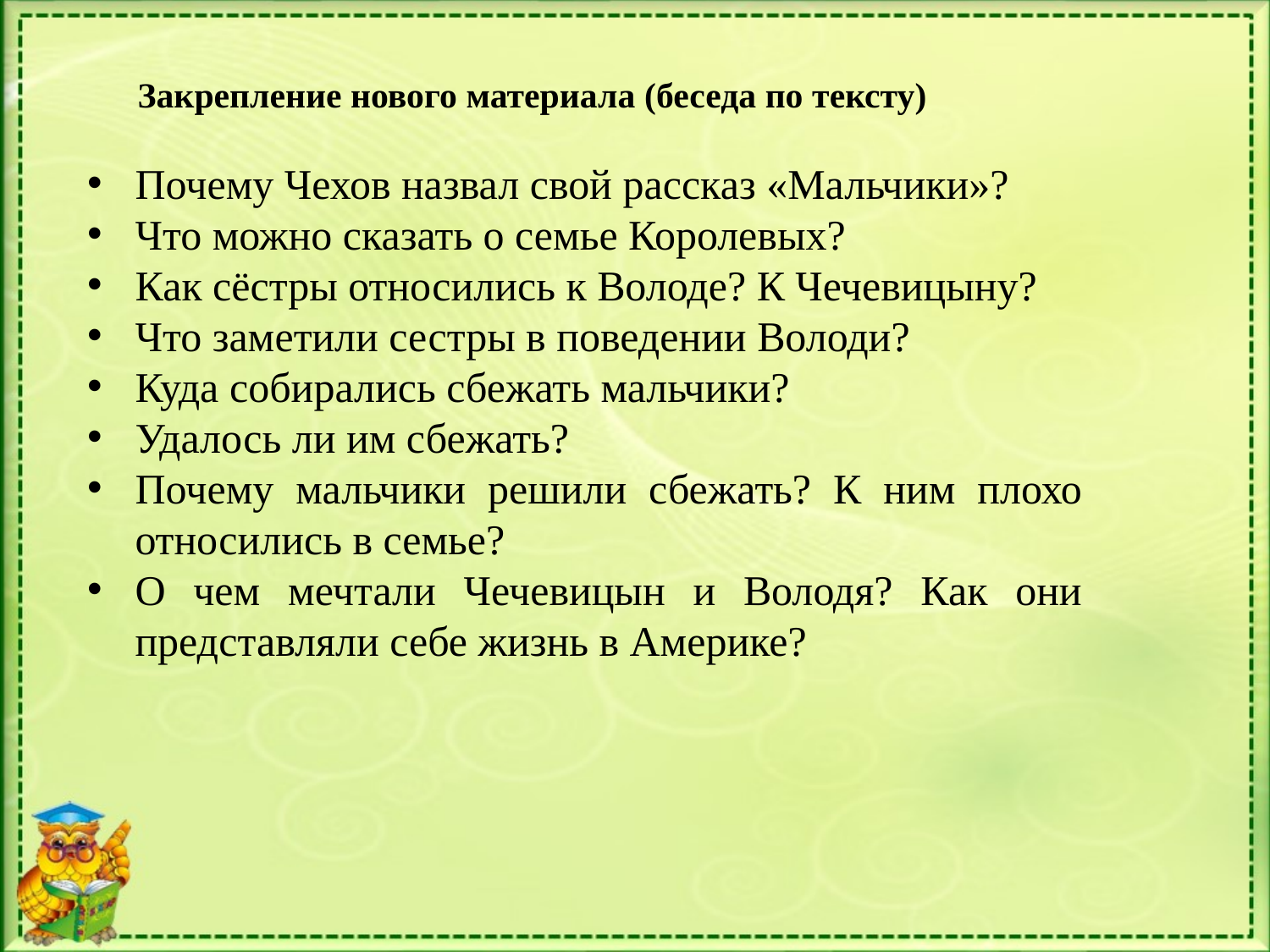

Закрепление нового материала (беседа по тексту)

Почему Чехов назвал свой рассказ «Мальчики»?
Что можно сказать о семье Королевых?
Как сёстры относились к Володе? К Чечевицыну?
Что заметили сестры в поведении Володи?
Куда собирались сбежать мальчики?
Удалось ли им сбежать?
Почему мальчики решили сбежать? К ним плохо относились в семье?
О чем мечтали Чечевицын и Володя? Как они представляли себе жизнь в Америке?